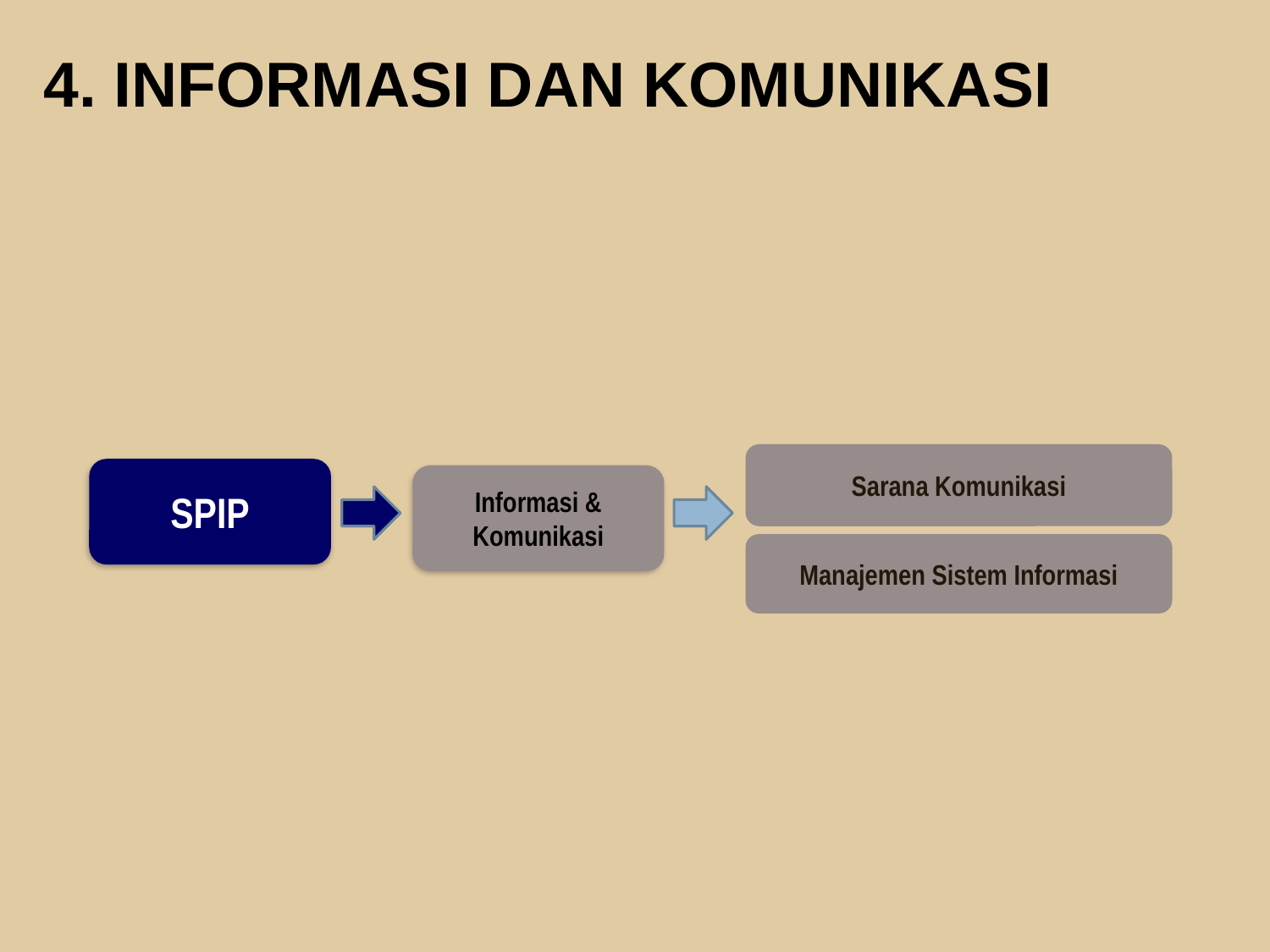

4. INFORMASI DAN KOMUNIKASI
Sarana Komunikasi
SPIP
Informasi & Komunikasi

Manajemen Sistem Informasi